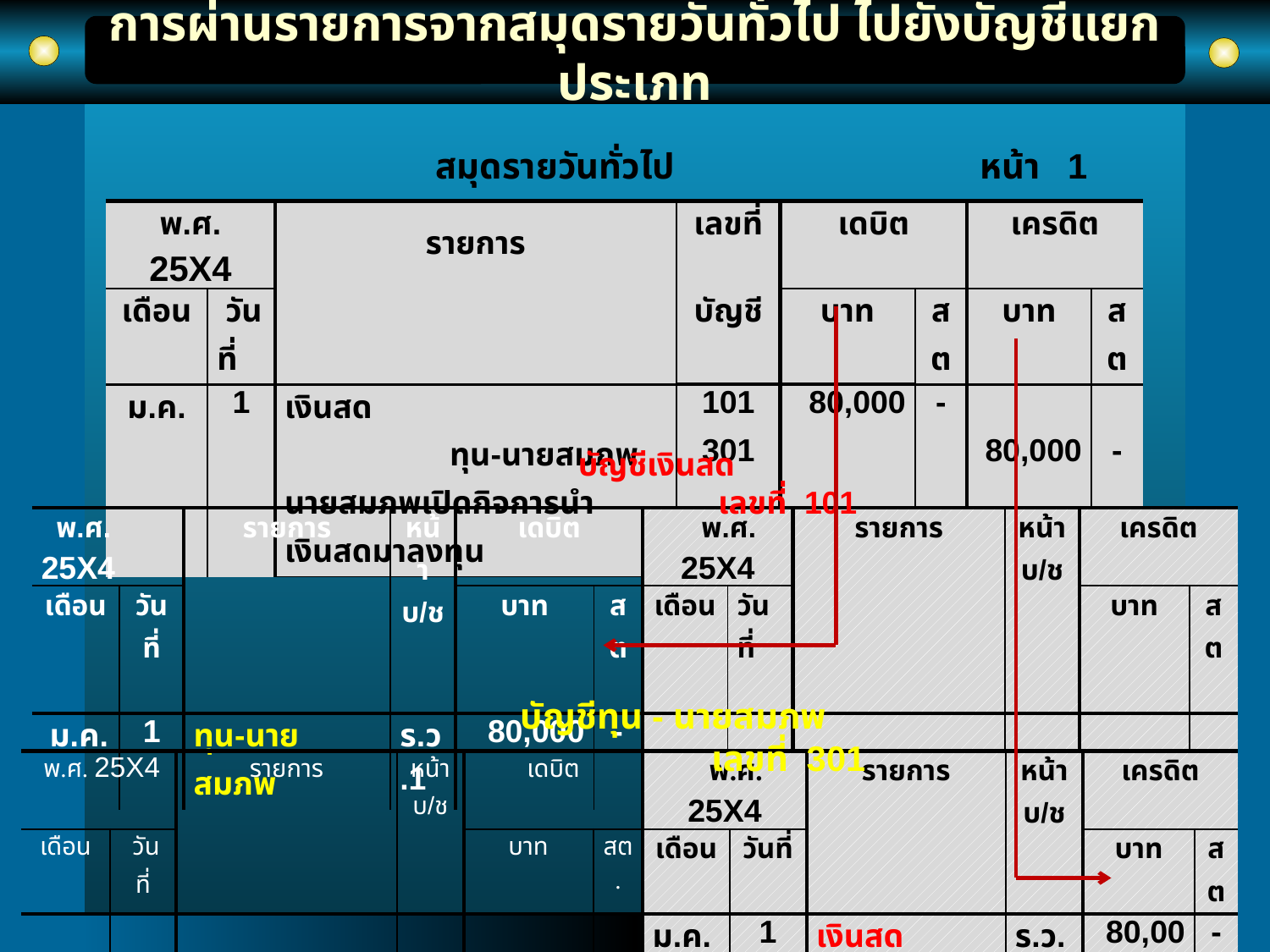

# การผ่านรายการจากสมุดรายวันทั่วไป ไปยังบัญชีแยกประเภท
สมุดรายวันทั่วไป			    หน้า   1
| พ.ศ. 25X4 |  | รายการ | เลขที่ | เดบิต |  | เครดิต |  |
| --- | --- | --- | --- | --- | --- | --- | --- |
| เดือน | วันที่ |  | บัญชี | บาท | สต | บาท | สต |
| ม.ค. | 1 | เงินสด | 101 | 80,000 | - |  |  |
|  |  | ทุน-นายสมภพ | 301 |  |  | 80,000 | - |
|  |  | นายสมภพเปิดกิจการนำเงินสดมาลงทุน |  |  |  |  |  |
       บัญชีเงินสด                                                                          เลขที่  101
| พ.ศ. 25X4 |  | รายการ | หน้า บ/ช | เดบิต |  | พ.ศ. 25X4 |  | รายการ | หน้า บ/ช | เครดิต |  |
| --- | --- | --- | --- | --- | --- | --- | --- | --- | --- | --- | --- |
| เดือน | วันที่ |  |  | บาท | สต | เดือน | วันที่ |  |  | บาท | สต |
| ม.ค. | 1 | ทุน-นายสมภพ | ร.ว.1 | 80,000 | - |  |  |  |  |  |  |
บัญชีทุน - นายสมภพ                                                         เลขที่  301
| พ.ศ. 25X4 |  | รายการ | หน้า บ/ช | เดบิต |  | พ.ศ. 25X4 |  | รายการ | หน้า บ/ช | เครดิต |  |
| --- | --- | --- | --- | --- | --- | --- | --- | --- | --- | --- | --- |
| เดือน | วันที่ |  |  | บาท | สต. | เดือน | วันที่ |  |  | บาท | สต |
|  |  |  |  |  |  | ม.ค. | 1 | เงินสด | ร.ว.1 | 80,000 | - |